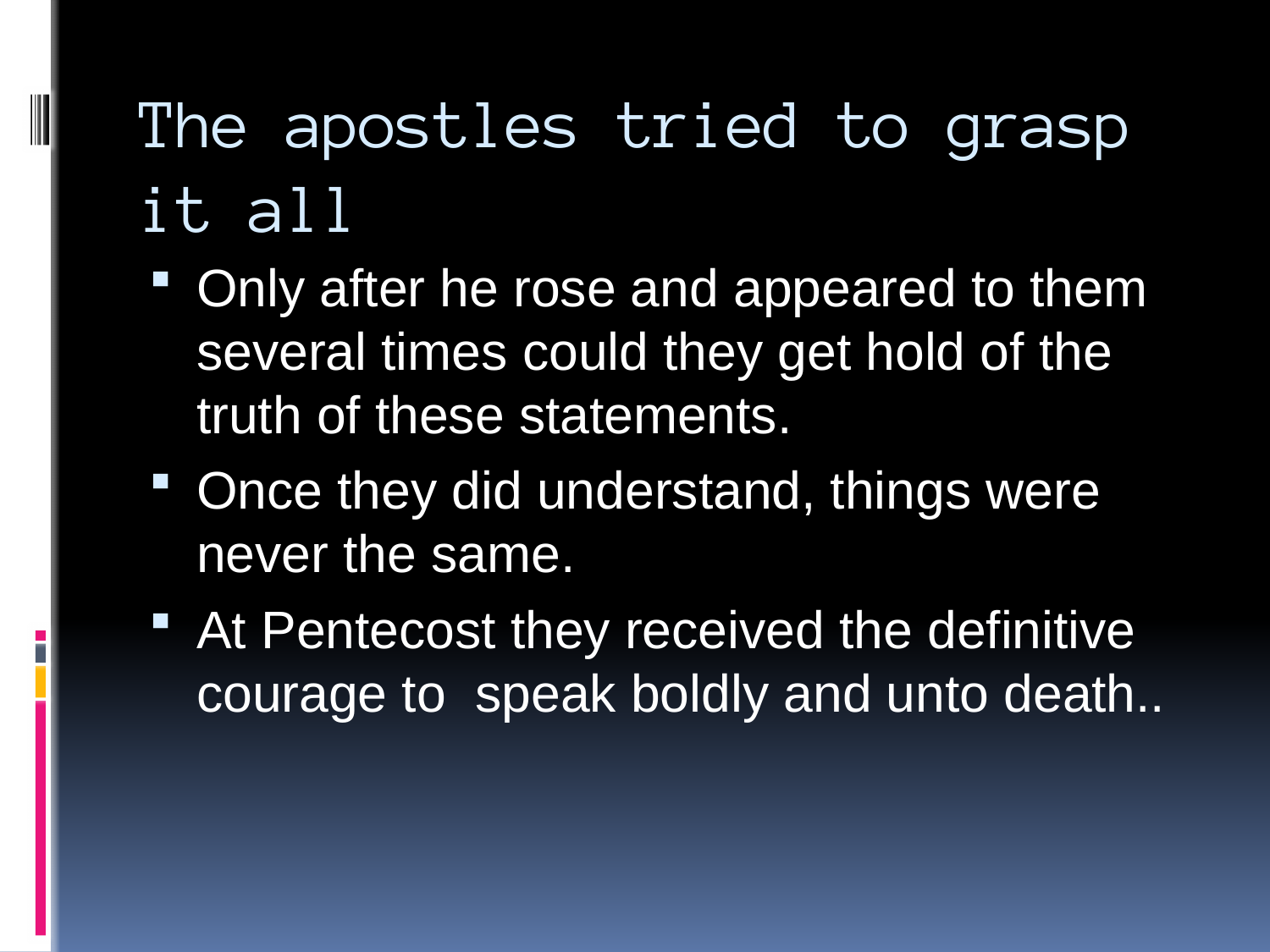

# The apostles tried to grasp it all
Only after he rose and appeared to them several times could they get hold of the truth of these statements.
Once they did understand, things were never the same.
At Pentecost they received the definitive courage to  speak boldly and unto death..